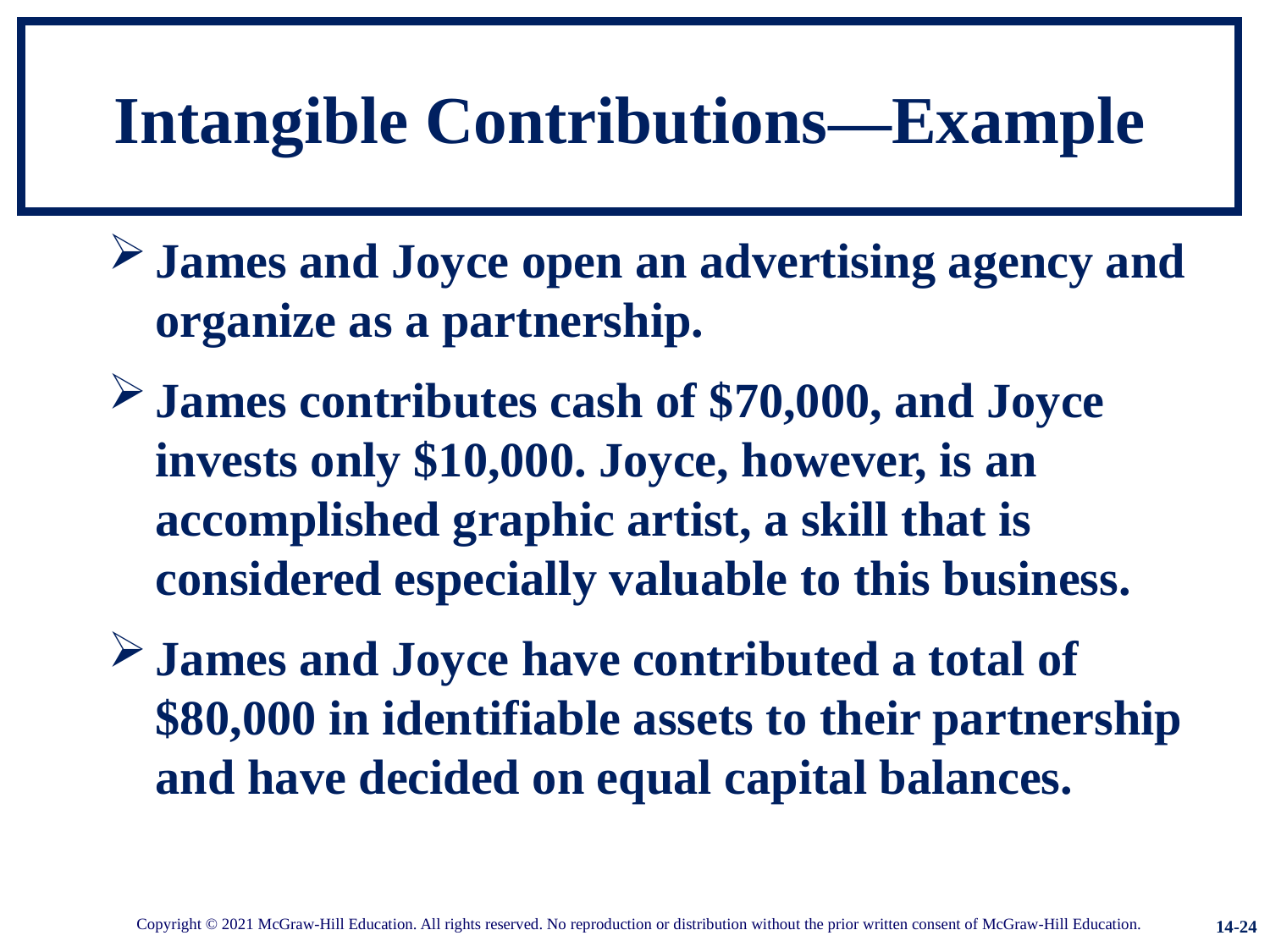

# Intangible Contributions—Example
James and Joyce open an advertising agency and organize as a partnership.
James contributes cash of $70,000, and Joyce invests only $10,000. Joyce, however, is an accomplished graphic artist, a skill that is considered especially valuable to this business.
James and Joyce have contributed a total of $80,000 in identifiable assets to their partnership and have decided on equal capital balances.
14-24
Copyright © 2021 McGraw-Hill Education. All rights reserved. No reproduction or distribution without the prior written consent of McGraw-Hill Education.